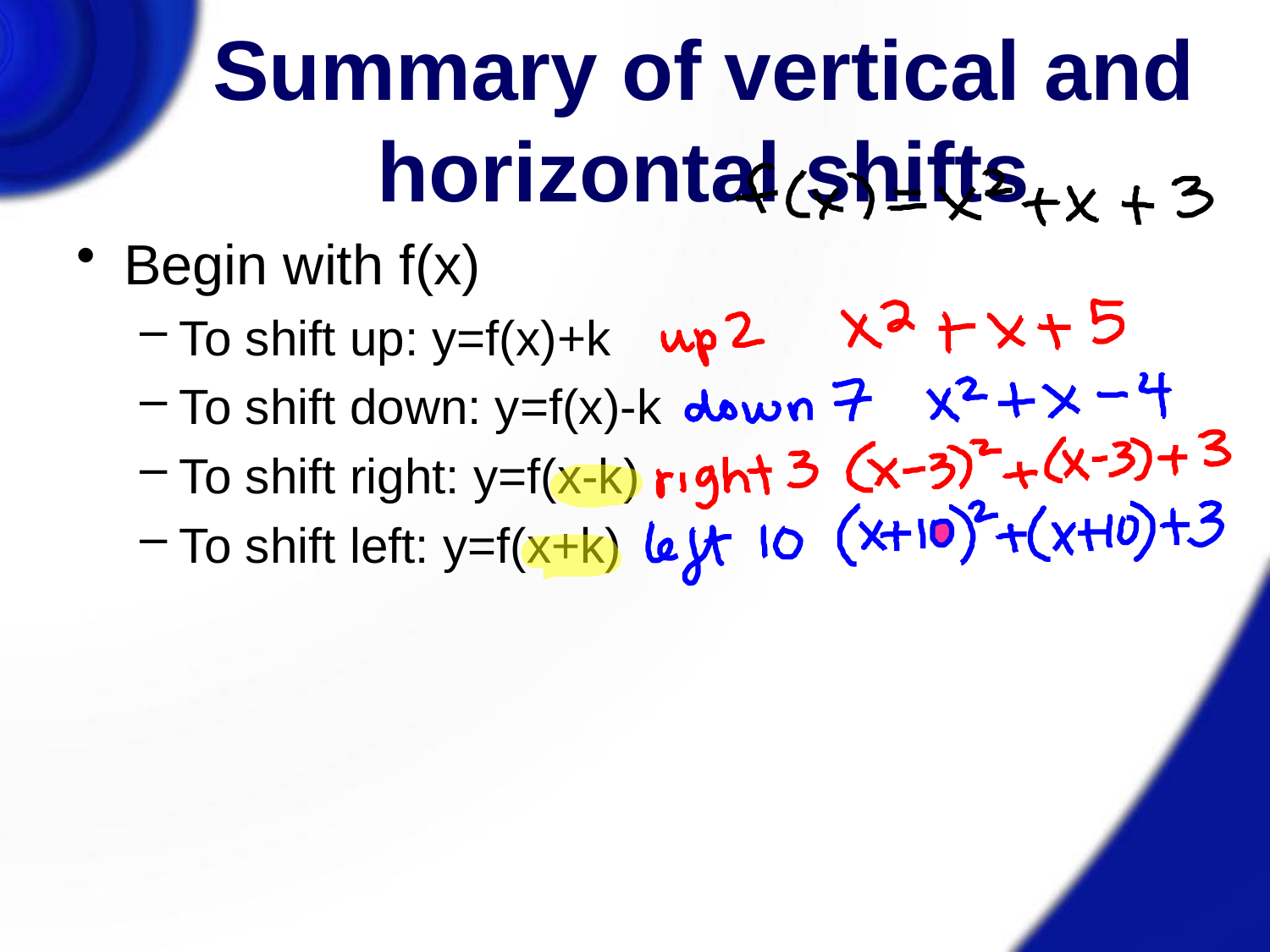

# Summary of vertical and horizontal shifts

Begin with f(x)
To shift up: y=f(x)+k
To shift down: y=f(x)-k
To shift right: y=f(x-k)
To shift left: y=f(x+k)